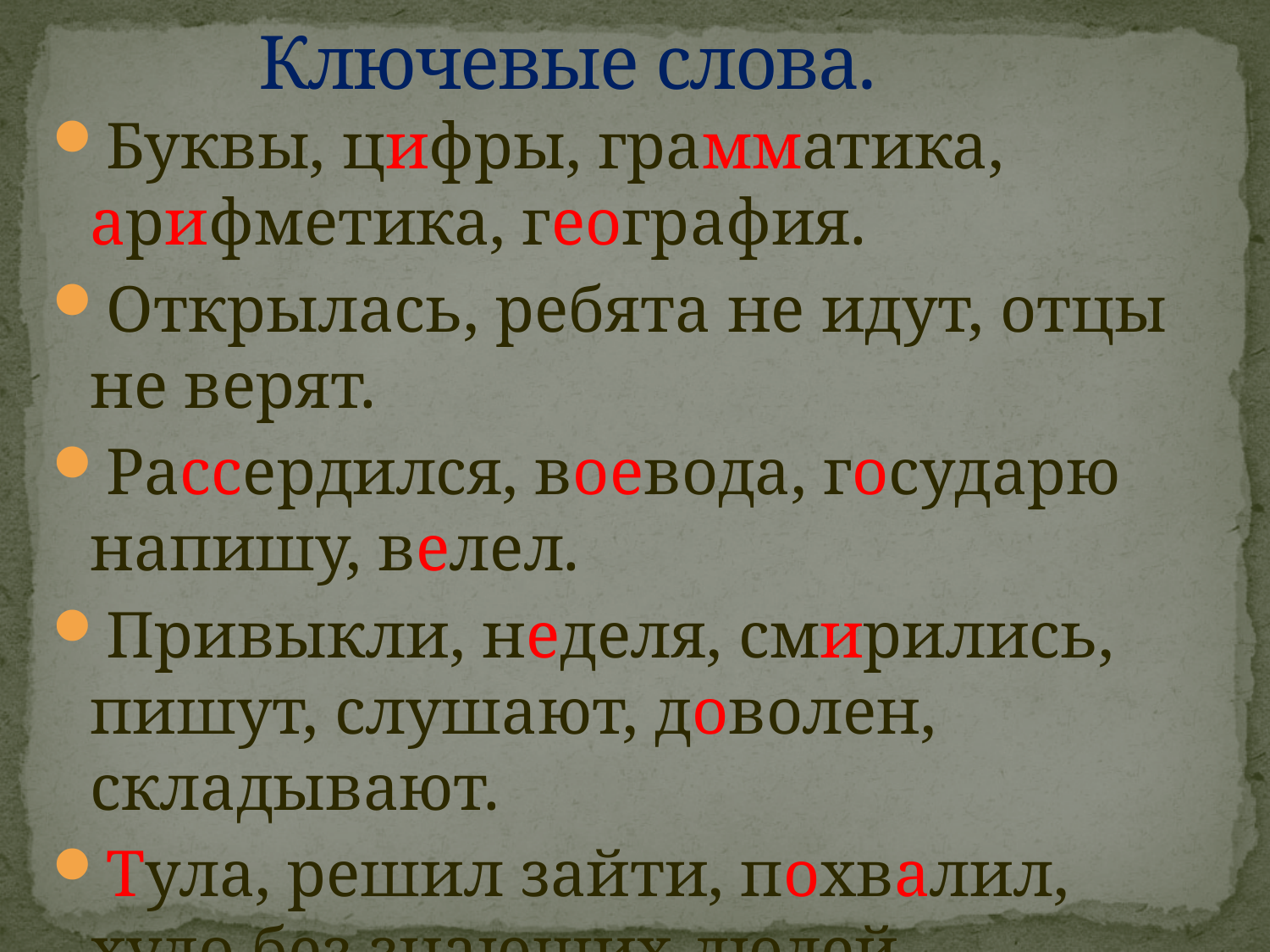

# Ключевые слова.
Буквы, цифры, грамматика, арифметика, география.
Открылась, ребята не идут, отцы не верят.
Рассердился, воевода, государю напишу, велел.
Привыкли, неделя, смирились, пишут, слушают, доволен, складывают.
Тула, решил зайти, похвалил, худо без знающих людей.